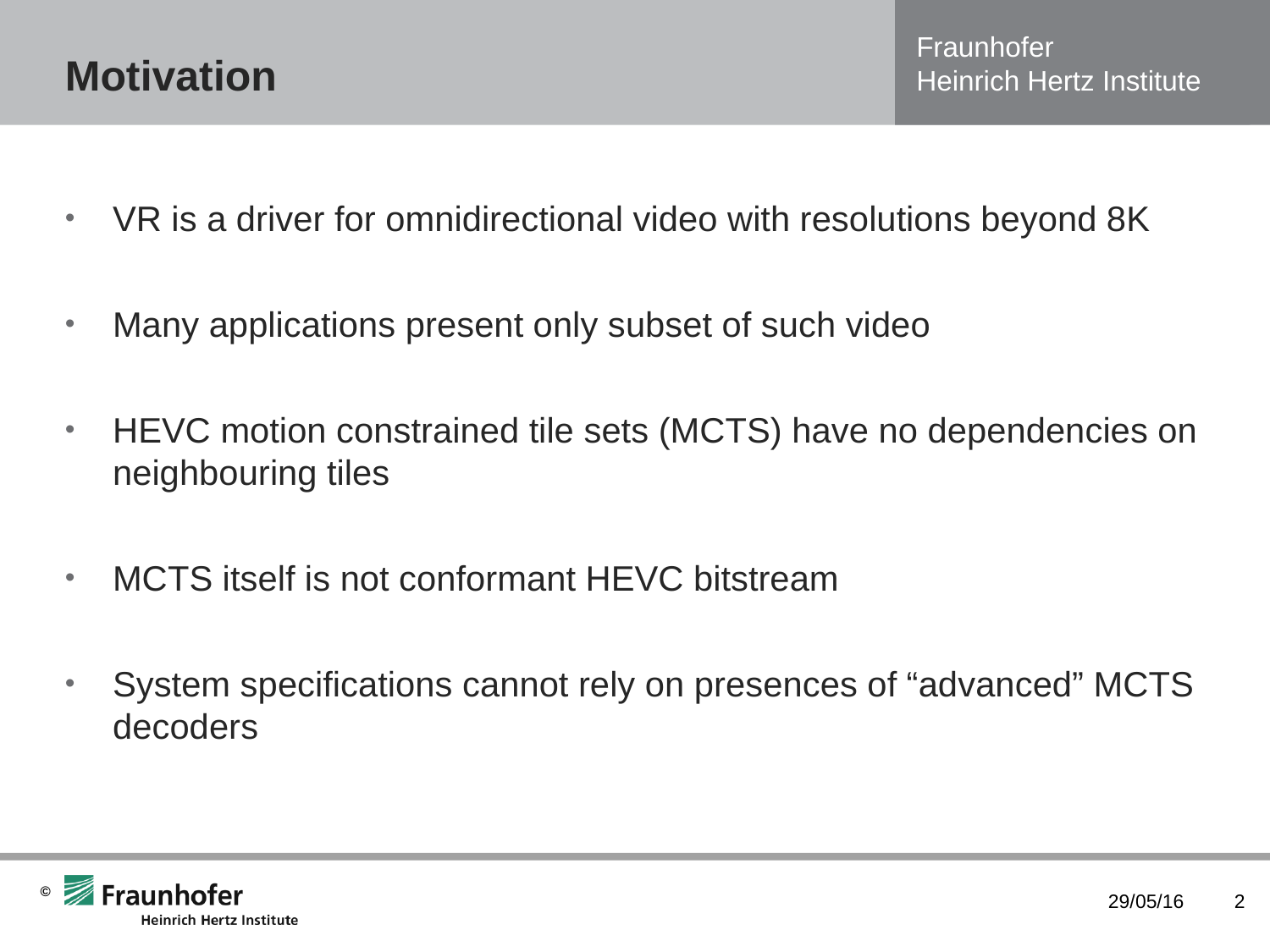

# Motivation
VR is a driver for omnidirectional video with resolutions beyond 8K

Many applications present only subset of such video

HEVC motion constrained tile sets (MCTS) have no dependencies on neighbouring tiles

MCTS itself is not conformant HEVC bitstream

System specifications cannot rely on presences of “advanced” MCTS decoders
29/05/16
2